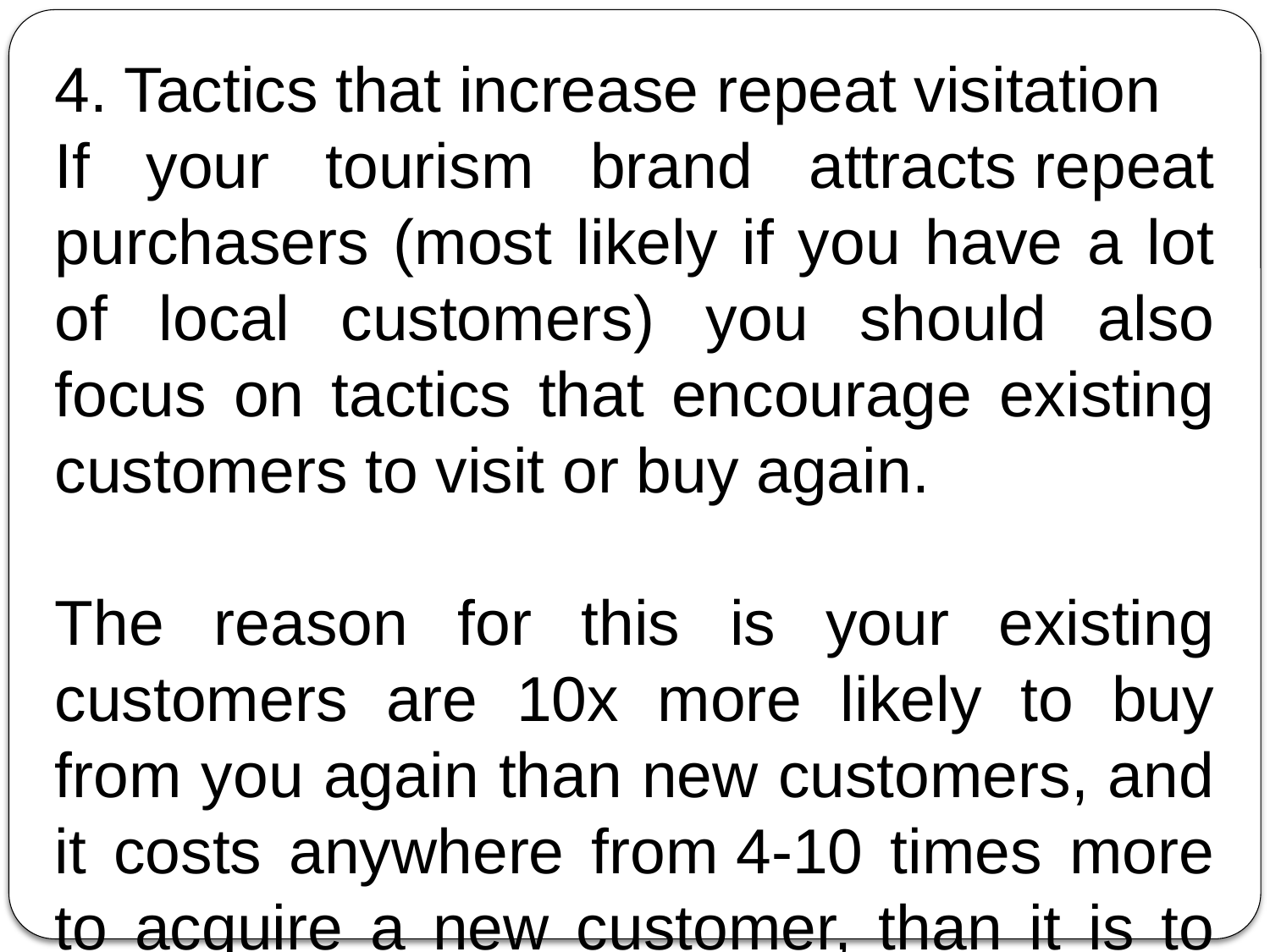

4. Tactics that increase repeat visitation
If your tourism brand attracts repeat purchasers (most likely if you have a lot of local customers) you should also focus on tactics that encourage existing customers to visit or buy again.

The reason for this is your existing customers are 10x more likely to buy from you again than new customers, and it costs anywhere from 4-10 times more to acquire a new customer, than it is to retain a current customer,